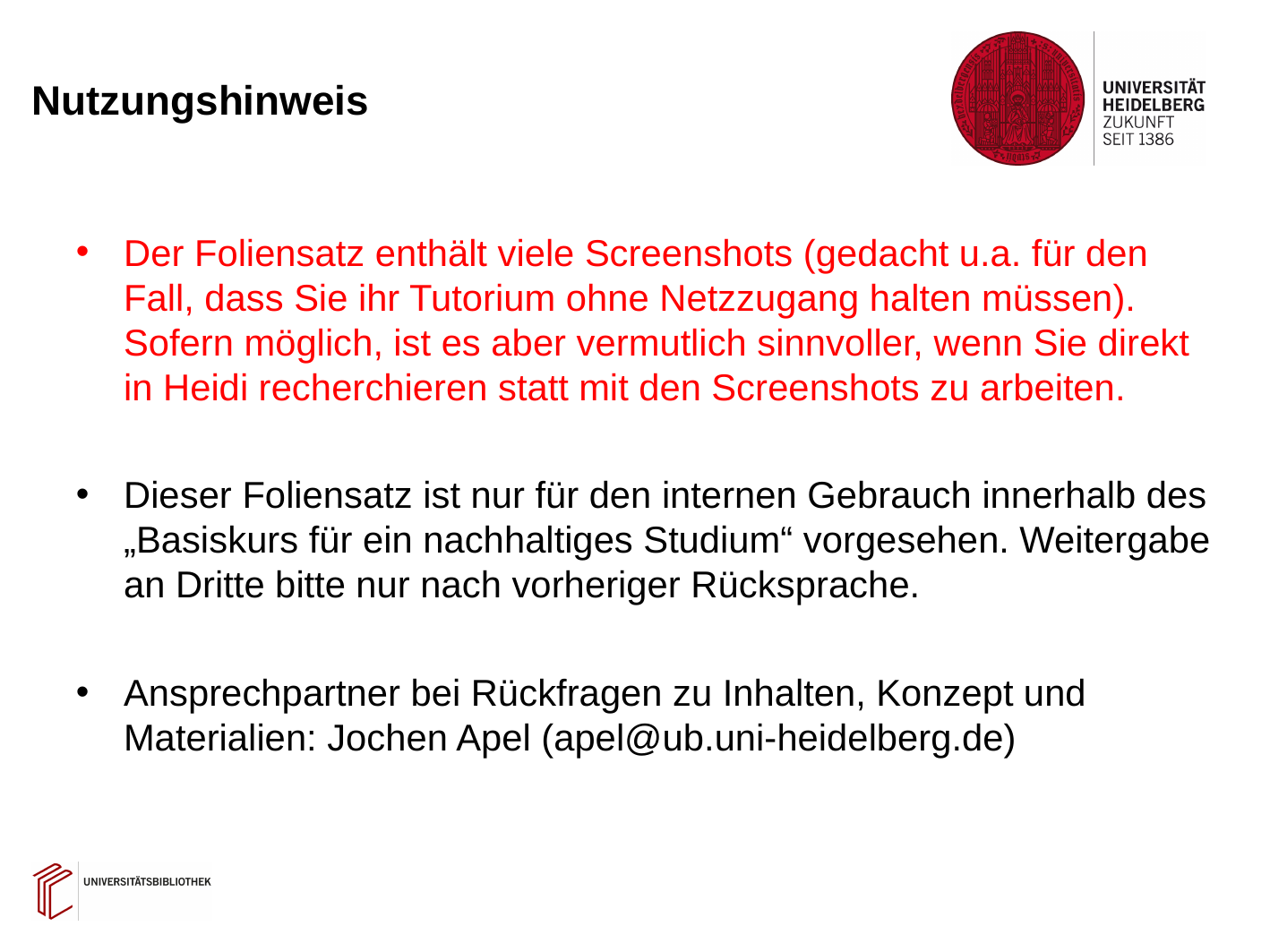

# Nutzungshinweis
Der Foliensatz enthält viele Screenshots (gedacht u.a. für den Fall, dass Sie ihr Tutorium ohne Netzzugang halten müssen). Sofern möglich, ist es aber vermutlich sinnvoller, wenn Sie direkt in Heidi recherchieren statt mit den Screenshots zu arbeiten.

Dieser Foliensatz ist nur für den internen Gebrauch innerhalb des „Basiskurs für ein nachhaltiges Studium“ vorgesehen. Weitergabe an Dritte bitte nur nach vorheriger Rücksprache.

Ansprechpartner bei Rückfragen zu Inhalten, Konzept und Materialien: Jochen Apel (apel@ub.uni-heidelberg.de)